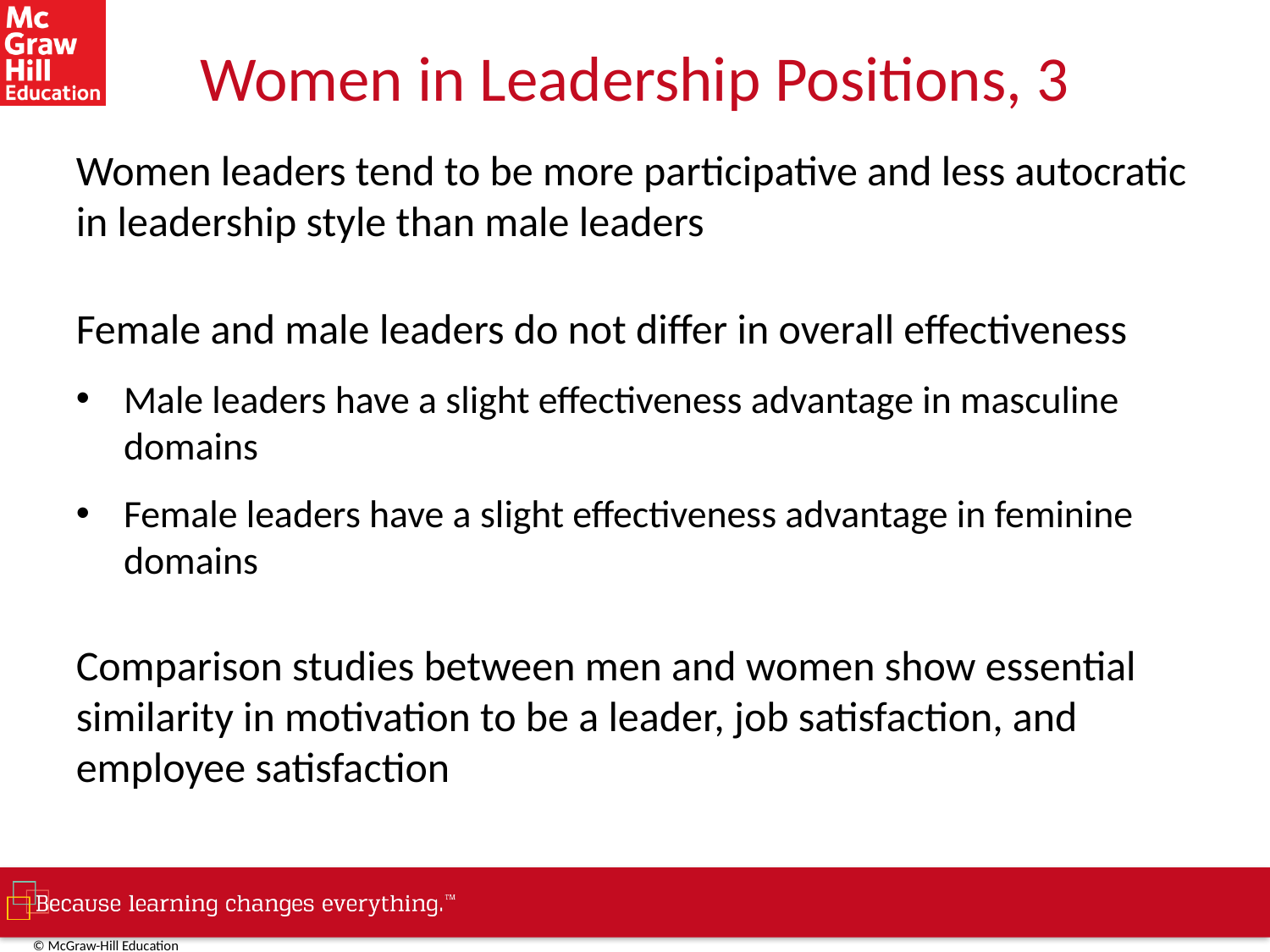

# Women in Leadership Positions, 3
Women leaders tend to be more participative and less autocratic in leadership style than male leaders

Female and male leaders do not differ in overall effectiveness
Male leaders have a slight effectiveness advantage in masculine domains
Female leaders have a slight effectiveness advantage in feminine domains

Comparison studies between men and women show essential similarity in motivation to be a leader, job satisfaction, and employee satisfaction